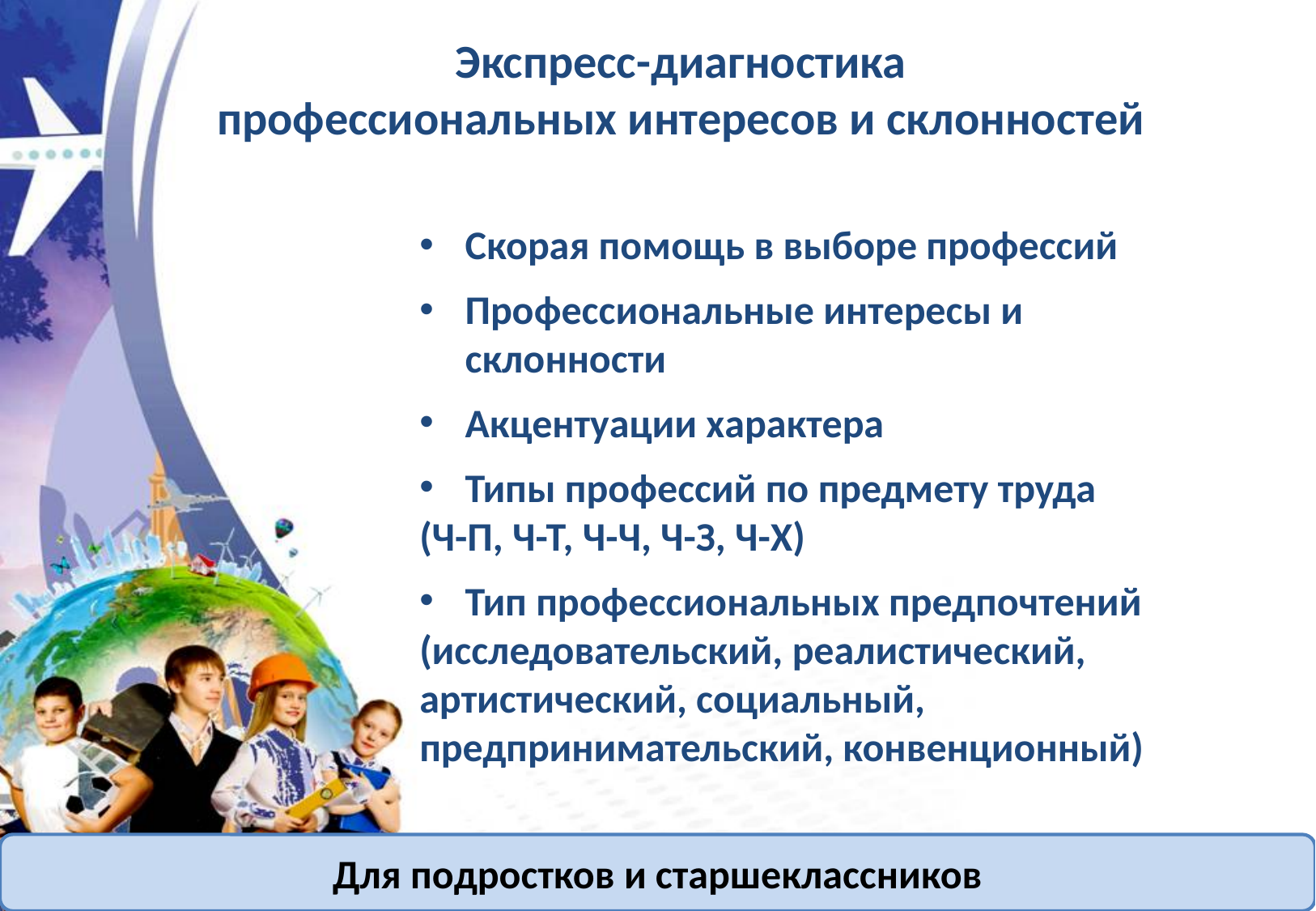

Экспресс-диагностика
профессиональных интересов и склонностей
Скорая помощь в выборе профессий

Профессиональные интересы и склонности

Акцентуации характера

Типы профессий по предмету труда
(Ч-П, Ч-Т, Ч-Ч, Ч-З, Ч-Х)

Тип профессиональных предпочтений
(исследовательский, реалистический, артистический, социальный, предпринимательский, конвенционный)
Для подростков и старшеклассников